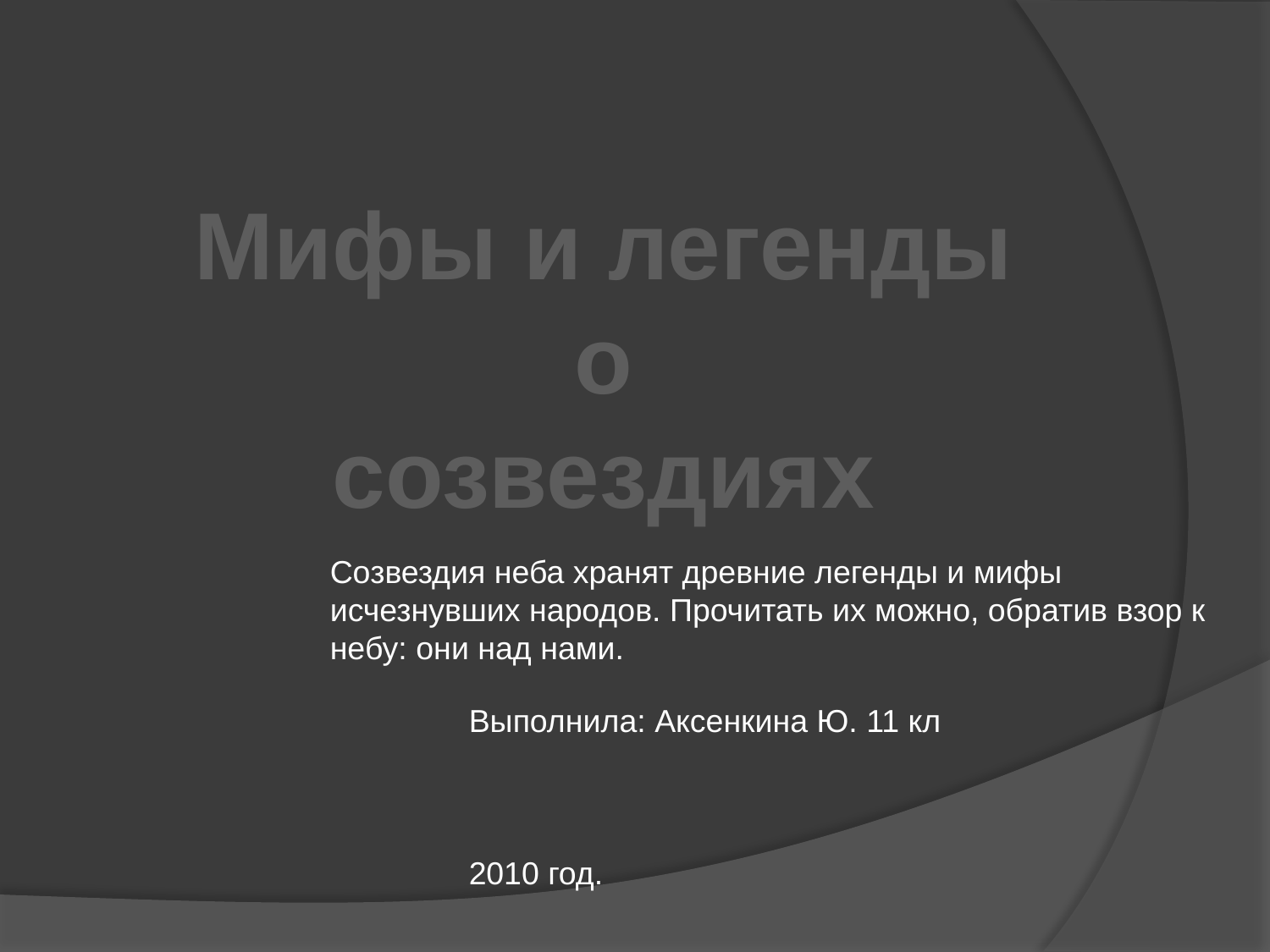

Мифы и легенды
 о
созвездиях
Созвездия неба хранят древние легенды и мифы исчезнувших народов. Прочитать их можно, обратив взор к небу: они над нами.
Выполнила: Аксенкина Ю. 11 кл

2010 год.